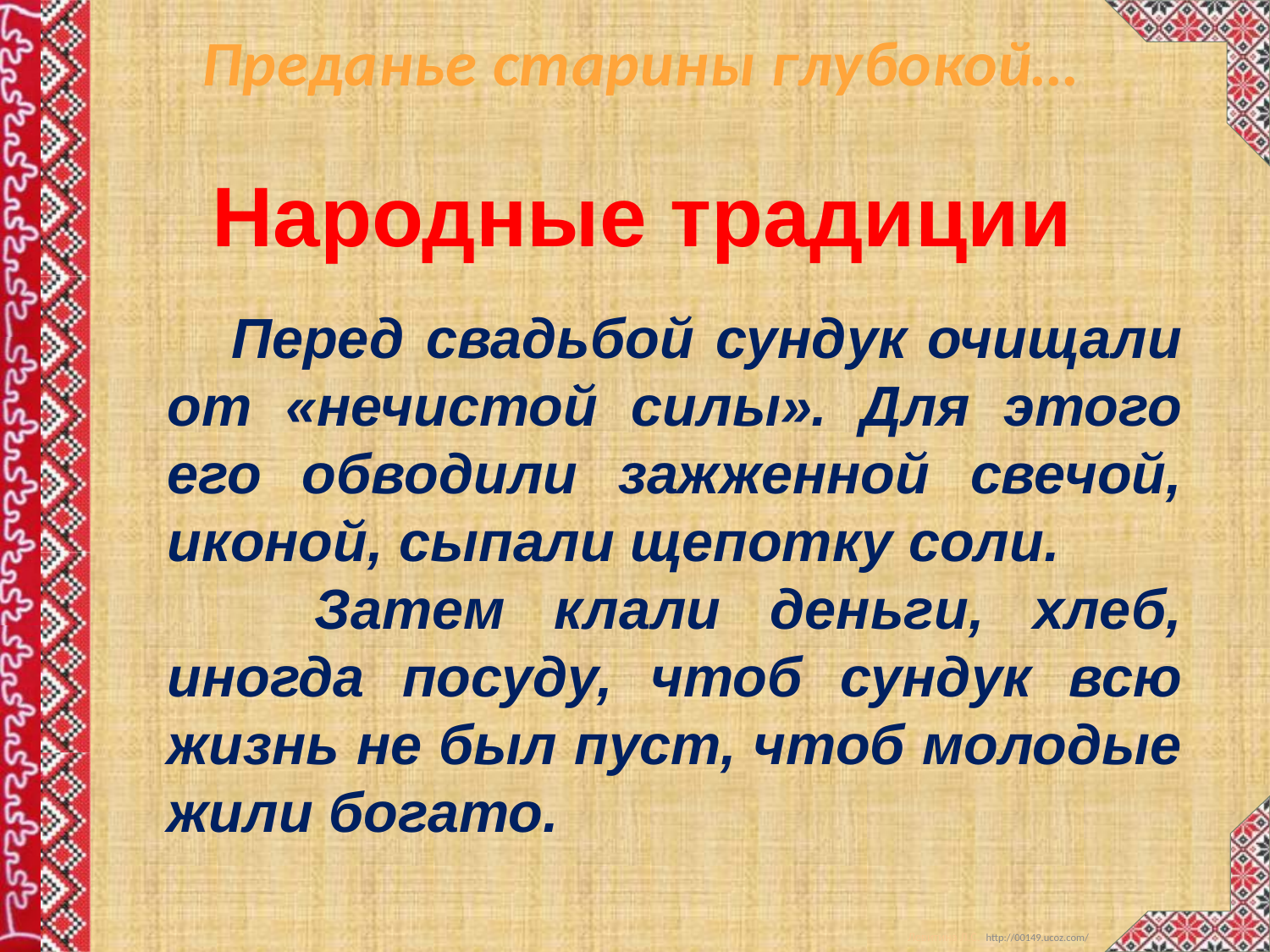

Преданье старины глубокой…
Народные традиции
   Перед свадьбой сундук очищали от «нечистой силы». Для этого его обводили зажженной свечой, иконой, сыпали щепотку соли.
   Затем клали деньги, хлеб, иногда посуду, чтоб сундук всю жизнь не был пуст, чтоб молодые жили богато.